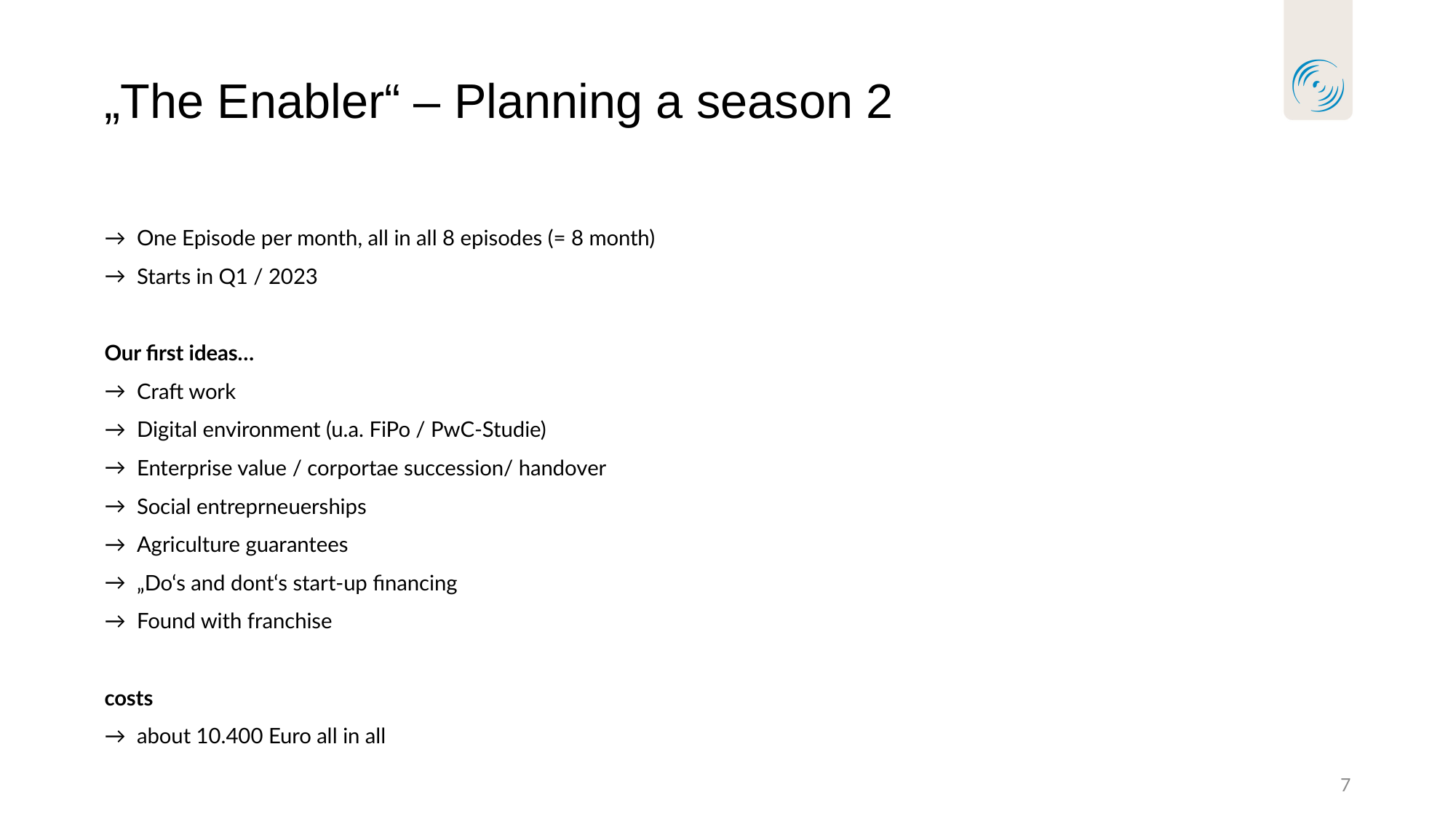

# „The Enabler“ – Planning a season 2
One Episode per month, all in all 8 episodes (= 8 month)
Starts in Q1 / 2023

Our first ideas…
Craft work
Digital environment (u.a. FiPo / PwC-Studie)
Enterprise value / corportae succession/ handover
Social entreprneuerships
Agriculture guarantees
„Do‘s and dont‘s start-up financing
Found with franchise

costs
about 10.400 Euro all in all

7